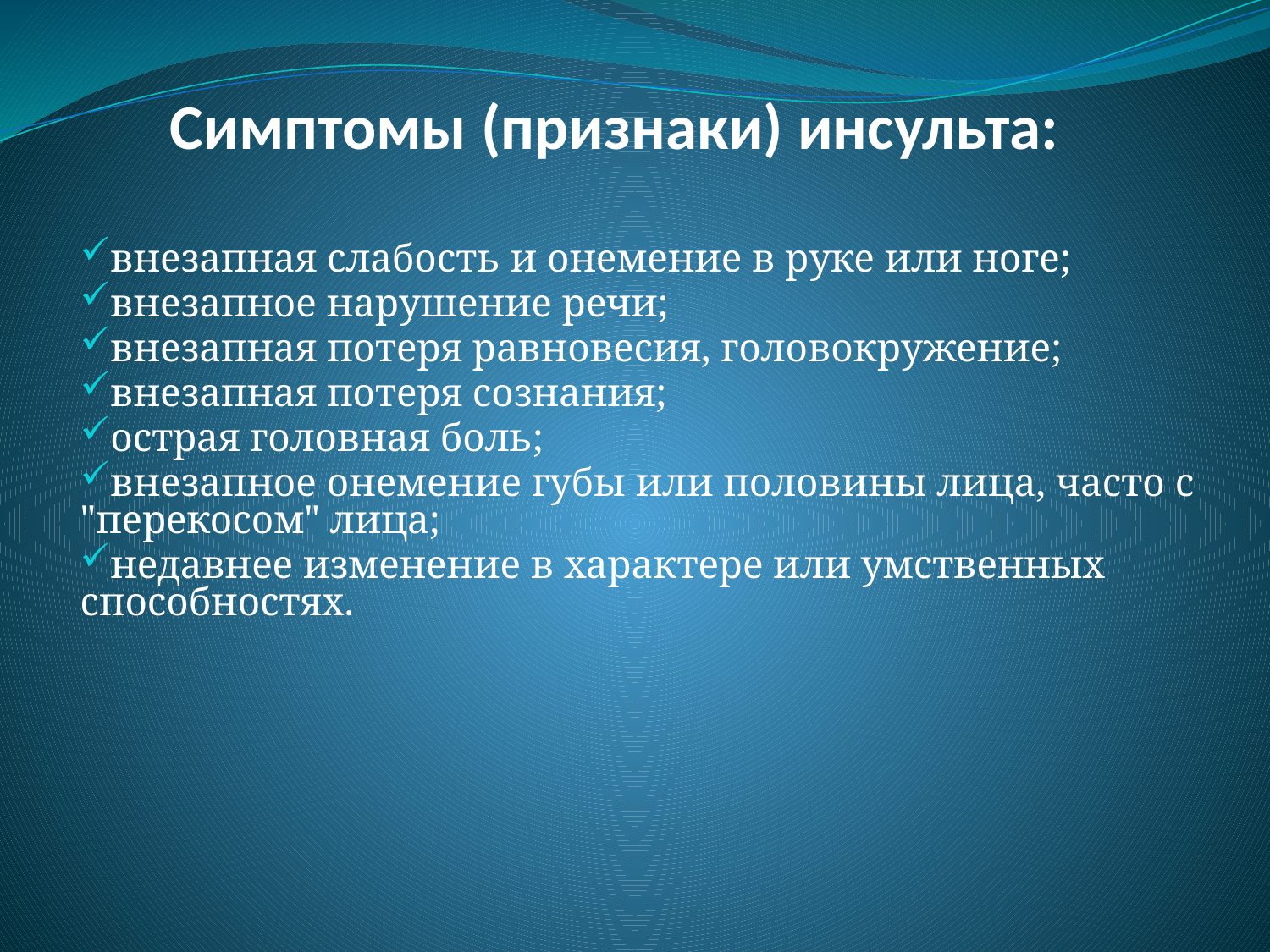

# Симптомы (признаки) инсульта:
внезапная слабость и онемение в руке или ноге;
внезапное нарушение речи;
внезапная потеря равновесия, головокружение;
внезапная потеря сознания;
острая головная боль;
внезапное онемение губы или половины лица, часто с "перекосом" лица;
недавнее изменение в характере или умственных способностях.